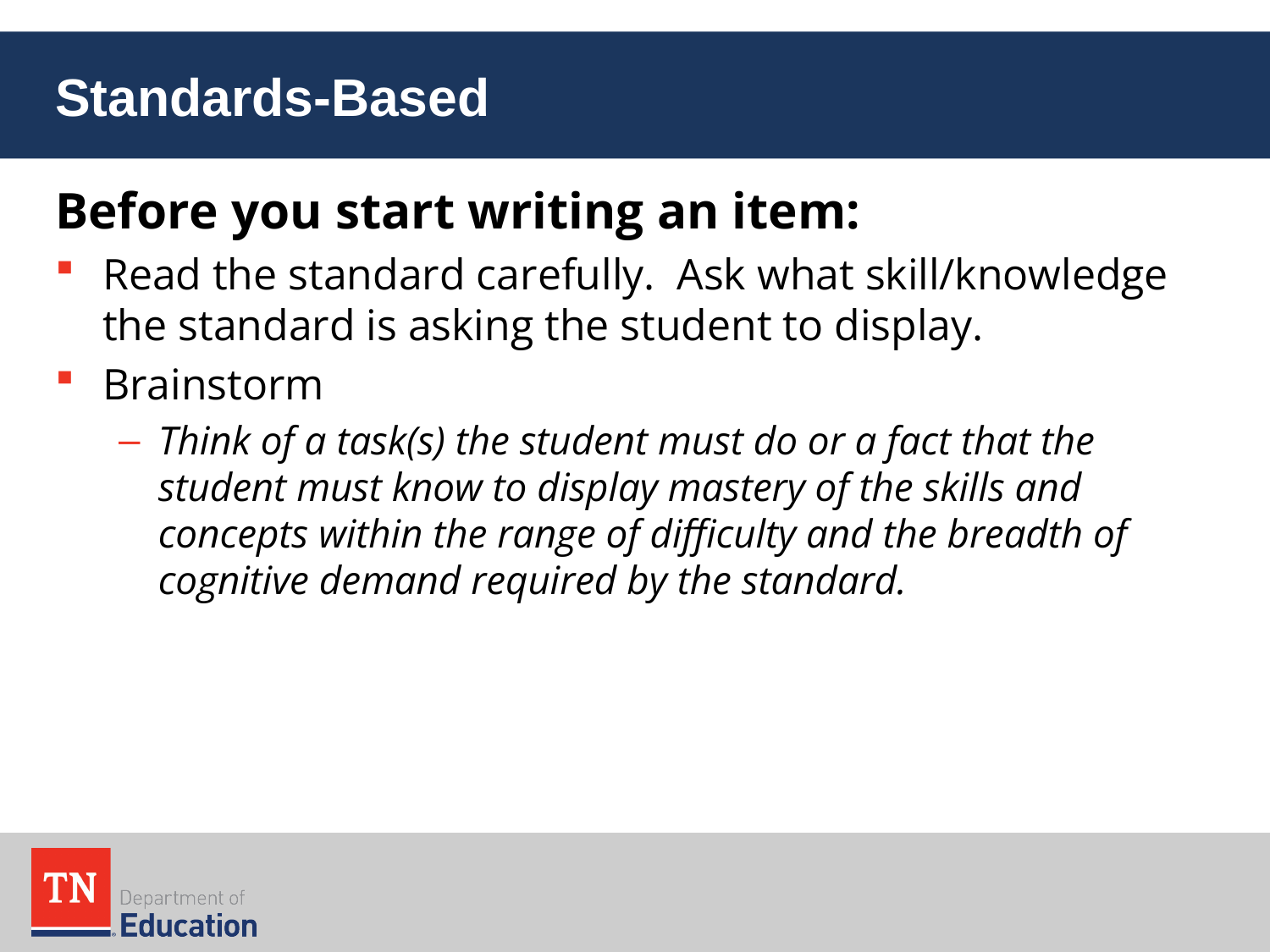

# Standards-Based
Before you start writing an item:
Read the standard carefully.  Ask what skill/knowledge the standard is asking the student to display.
Brainstorm
Think of a task(s) the student must do or a fact that the student must know to display mastery of the skills and concepts within the range of difficulty and the breadth of cognitive demand required by the standard.